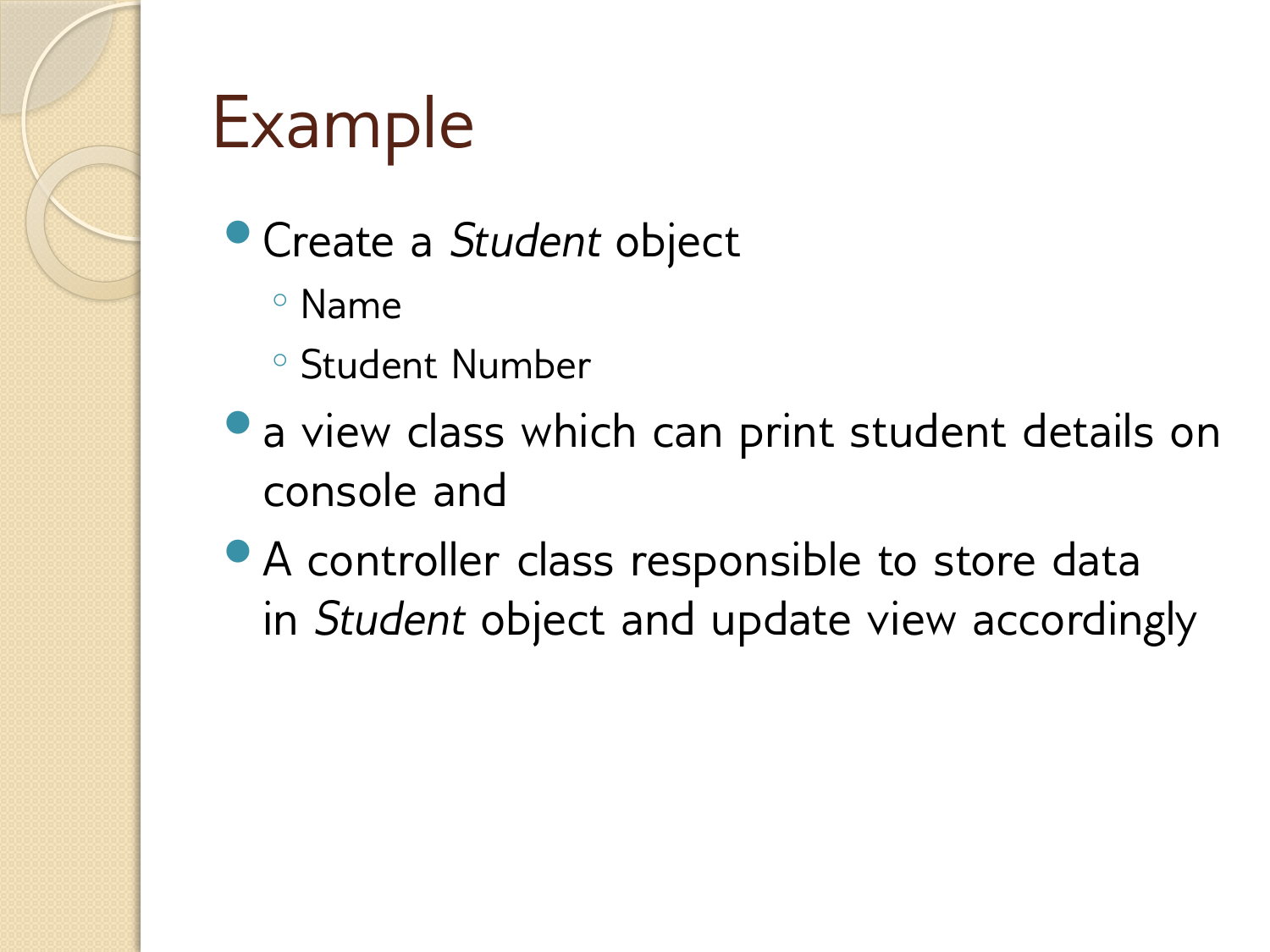

# Example
Create a Student object
Name
Student Number
a view class which can print student details on console and
A controller class responsible to store data in Student object and update view accordingly